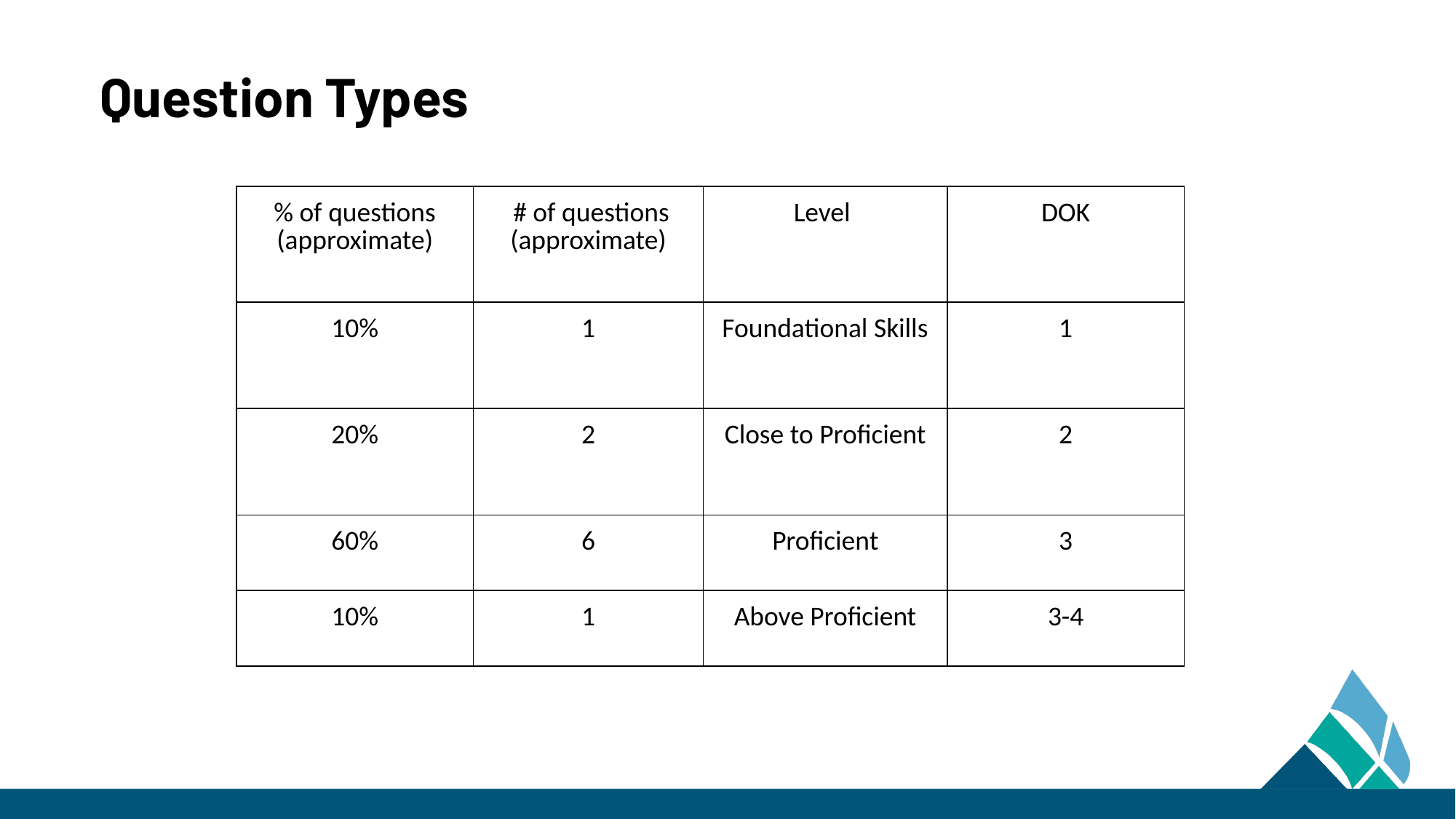

# Question Types
| % of questions (approximate) | # of questions (approximate) | Level | DOK |
| --- | --- | --- | --- |
| 10% | 1 | Foundational Skills | 1 |
| 20% | 2 | Close to Proficient | 2 |
| 60% | 6 | Proficient | 3 |
| 10% | 1 | Above Proficient | 3-4 |